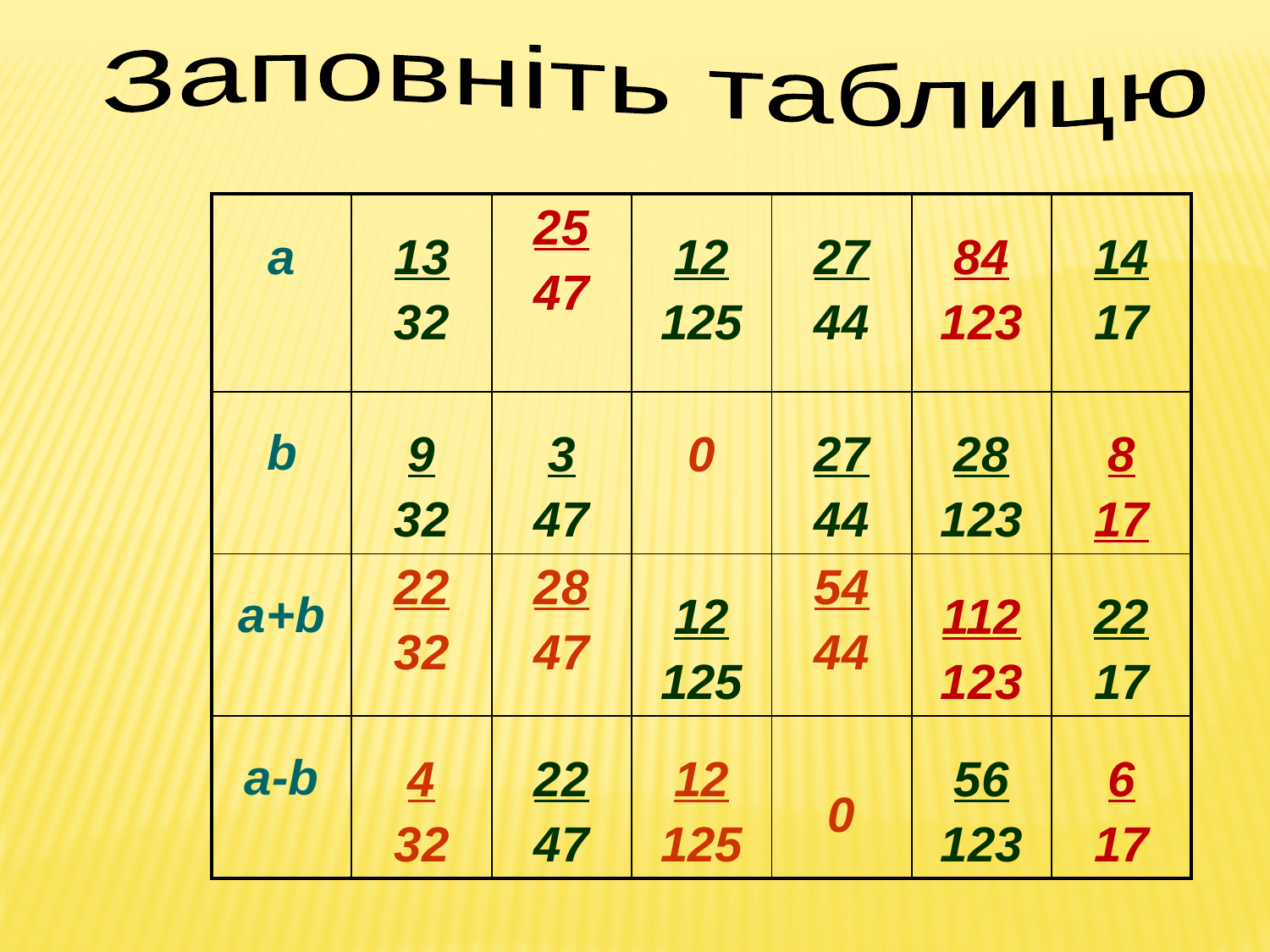

Заповніть таблицю
| а | 13 32 | 25 47 | 12 125 | 27 44 | 84 123 | 14 17 |
| --- | --- | --- | --- | --- | --- | --- |
| b | 9 32 | 3 47 | 0 | 27 44 | 28 123 | 8 17 |
| a+b | 22 32 | 28 47 | 12 125 | 54 44 | 112 123 | 22 17 |
| a-b | 4 32 | 22 47 | 12 125 | 0 | 56 123 | 6 17 |